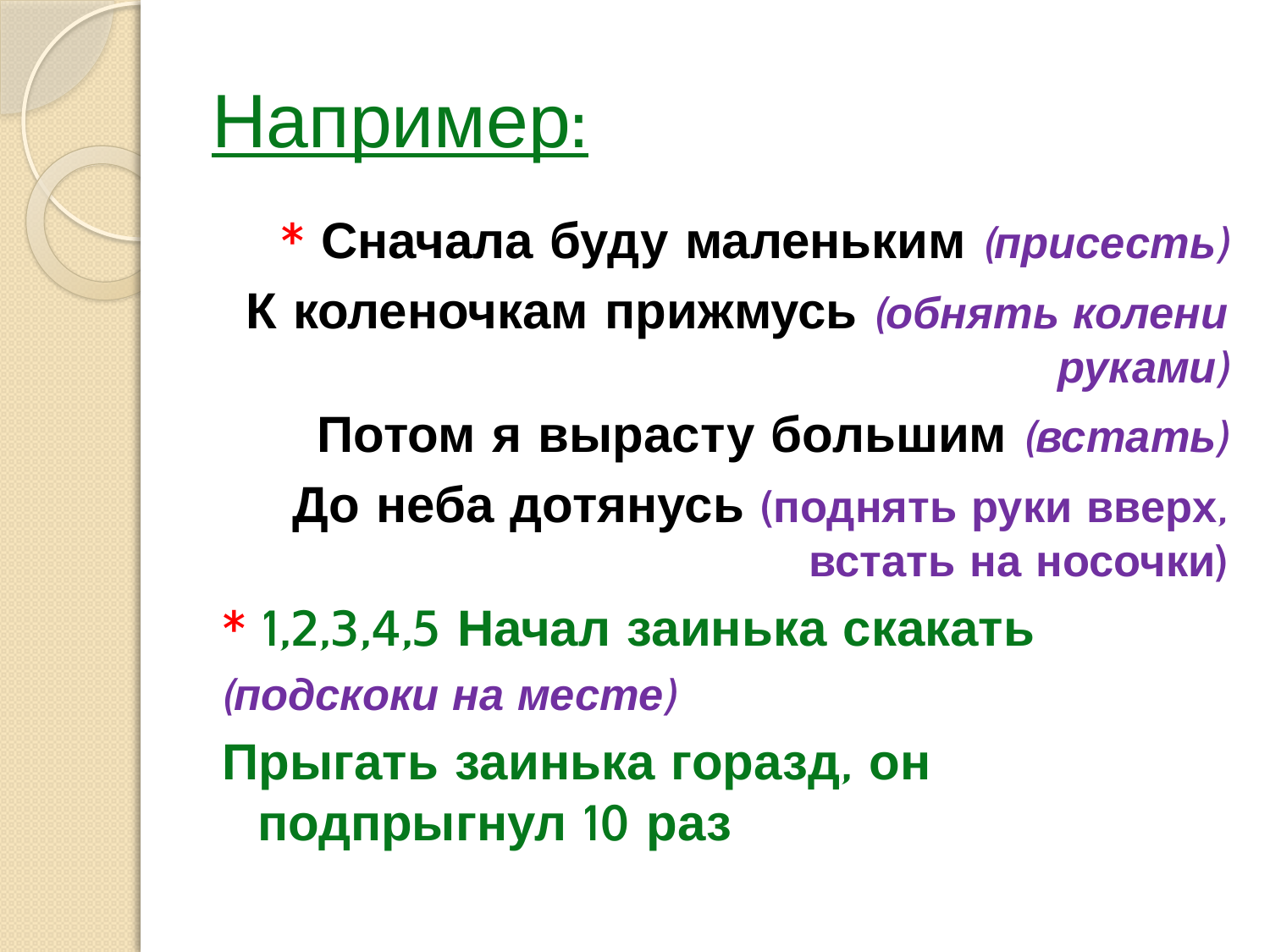

# Например:
* Сначала буду маленьким (присесть)
К коленочкам прижмусь (обнять колени руками)
Потом я вырасту большим (встать)
До неба дотянусь (поднять руки вверх, встать на носочки)
* 1,2,3,4,5 Начал заинька скакать
(подскоки на месте)
Прыгать заинька горазд, он подпрыгнул 10 раз